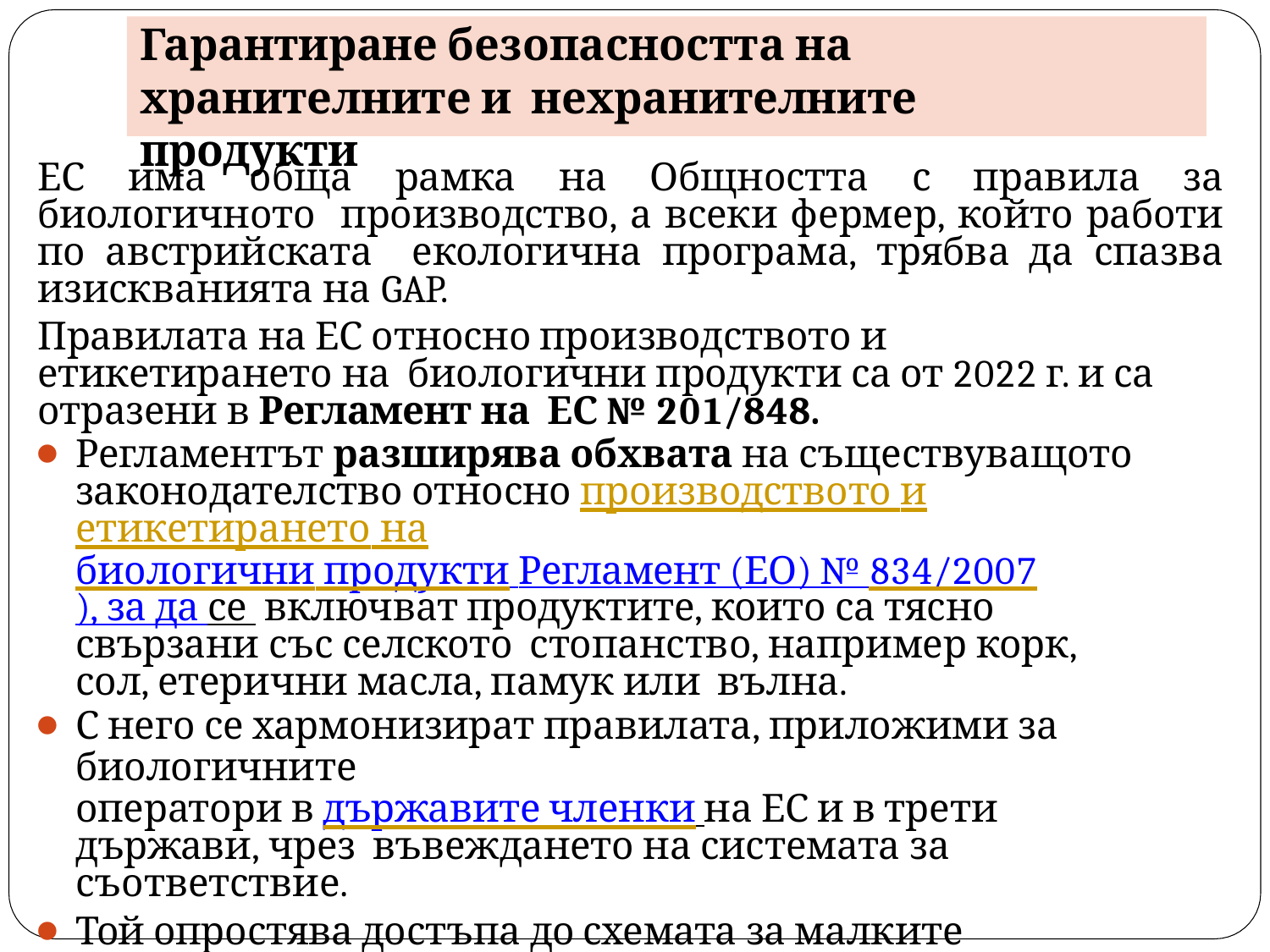

# Гарантиране безопасността на хранителните и  нехранителните продукти

ЕС има обща рамка на Общността с правила за биологичното  производство, а всеки фермер, който работи по австрийската  екологична програма, трябва да спазва изискванията на GAP.
Правилата на ЕС относно производството и етикетирането на  биологични продукти са от 2022 г. и са отразени в Регламент на  ЕС № 201/848.
Регламентът разширява обхвата на съществуващото
законодателство относно производството и етикетирането на
биологични продукти Регламент (ЕО) № 834/2007), за да се  включват продуктите, които са тясно свързани със селското  стопанство, например корк, сол, етерични масла, памук или  вълна.
С него се хармонизират правилата, приложими за биологичните
оператори в държавите членки на ЕС и в трети държави, чрез  въвеждането на системата за съответствие.
Той опростява достъпа до схемата за малките оператори.
В него се преразглеждат правилата за биологично производство
в областта на животновъдството и се въвеждат изисквания за
производство за новите видове, например зайци.